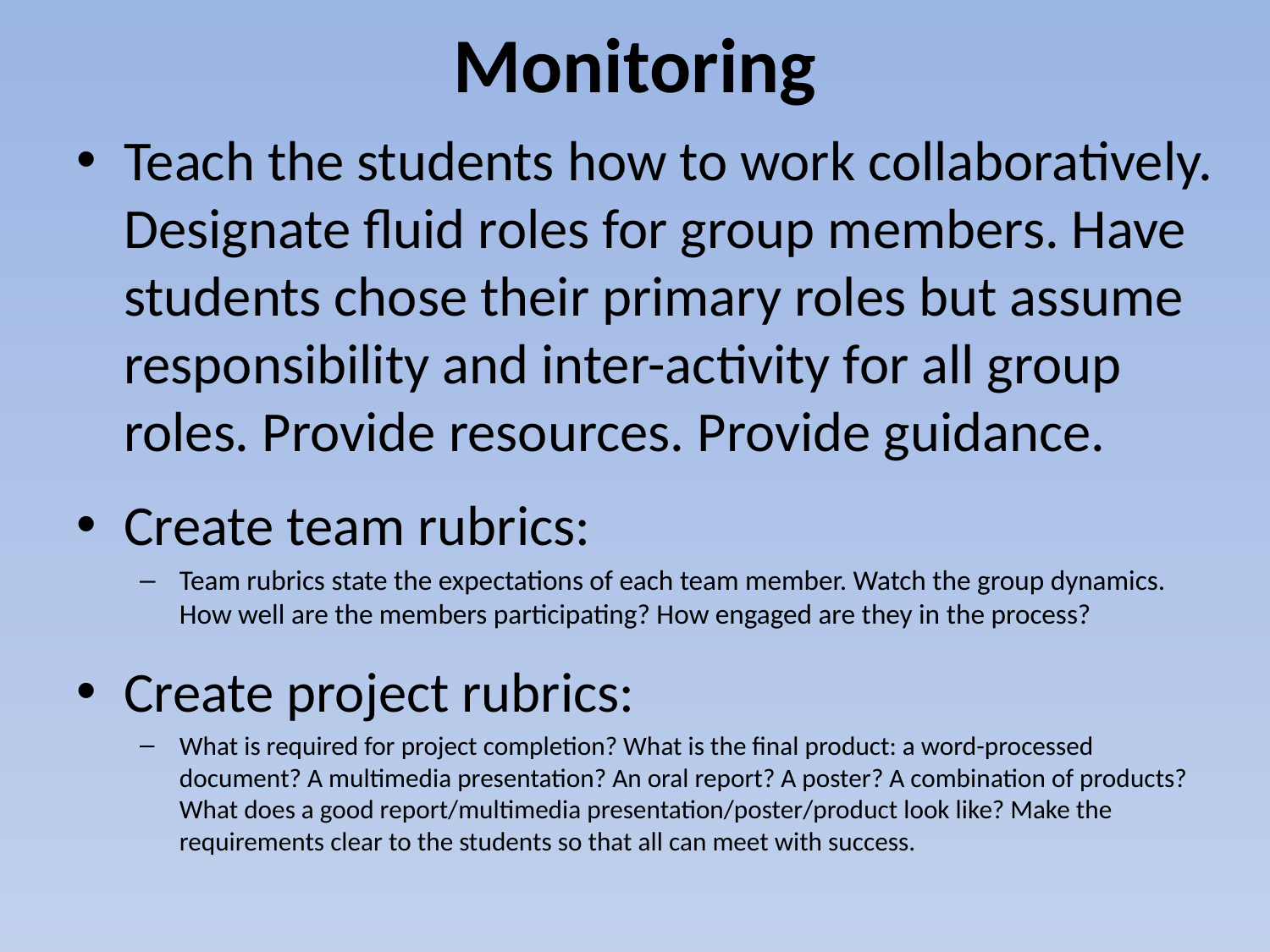

# Monitoring
Teach the students how to work collaboratively. Designate fluid roles for group members. Have students chose their primary roles but assume responsibility and inter-activity for all group roles. Provide resources. Provide guidance.

Create team rubrics:
Team rubrics state the expectations of each team member. Watch the group dynamics. How well are the members participating? How engaged are they in the process?

Create project rubrics:
What is required for project completion? What is the final product: a word-processed document? A multimedia presentation? An oral report? A poster? A combination of products? What does a good report/multimedia presentation/poster/product look like? Make the requirements clear to the students so that all can meet with success.